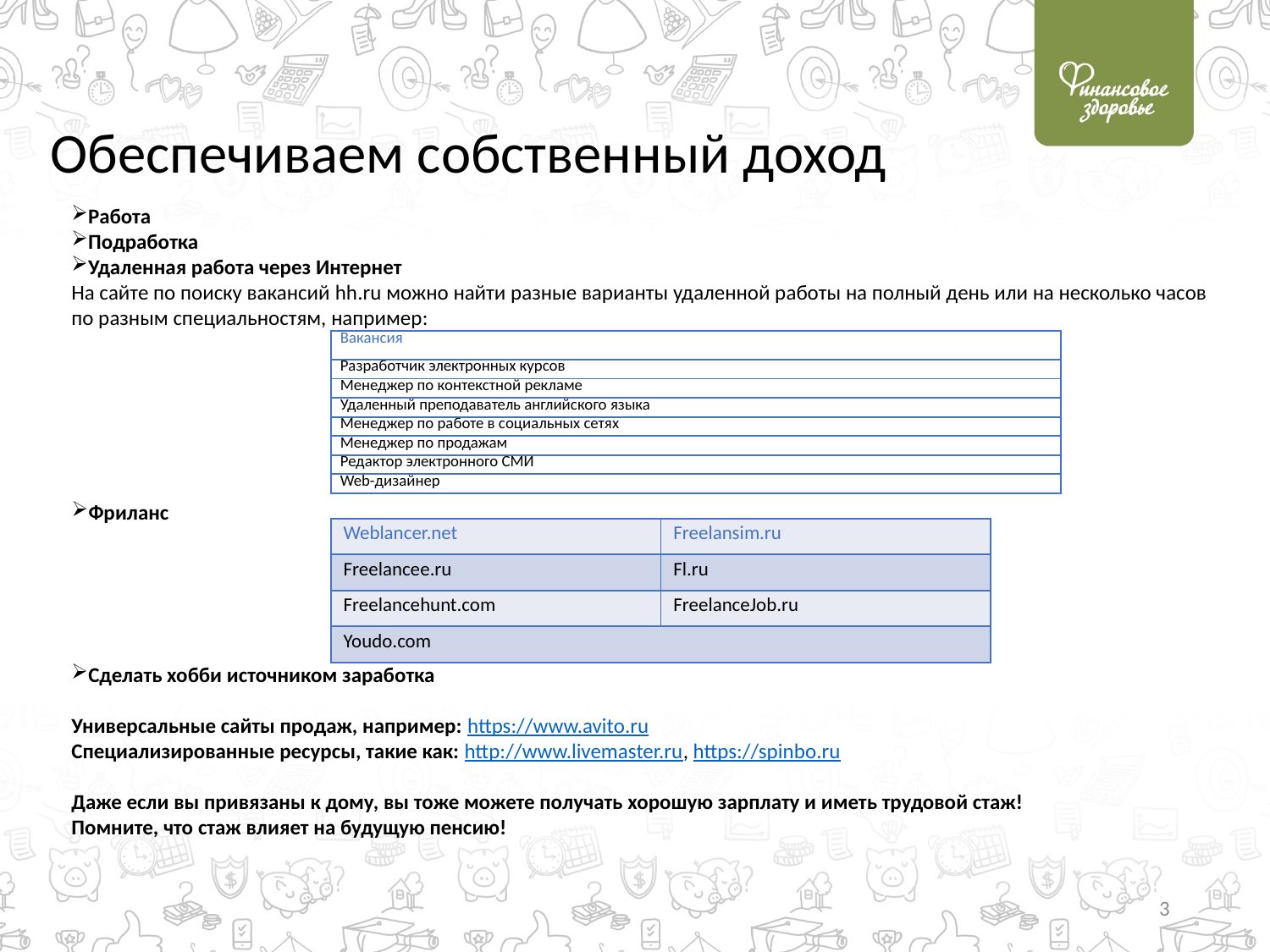

# Обеспечиваем собственный доход
Работа
Подработка
Удаленная работа через Интернет
На сайте по поиску вакансий hh.ru можно найти разные варианты удаленной работы на полный день или на несколько часов по разным специальностям, например:
| Вакансия |
| --- |
| Разработчик электронных курсов |
| Менеджер по контекстной рекламе |
| Удаленный преподаватель английского языка |
| Менеджер по работе в социальных сетях |
| Менеджер по продажам |
| Редактор электронного СМИ |
| Web-дизайнер |
Фриланс
| Weblancer.net | Freelansim.ru |
| --- | --- |
| Freelancee.ru | Fl.ru |
| Freelancehunt.com | FreelanceJob.ru |
| Youdo.com |  |
Сделать хобби источником заработка

Универсальные сайты продаж, например: https://www.avito.ru
Специализированные ресурсы, такие как: http://www.livemaster.ru, https://spinbo.ru

Даже если вы привязаны к дому, вы тоже можете получать хорошую зарплату и иметь трудовой стаж!
Помните, что стаж влияет на будущую пенсию!
3